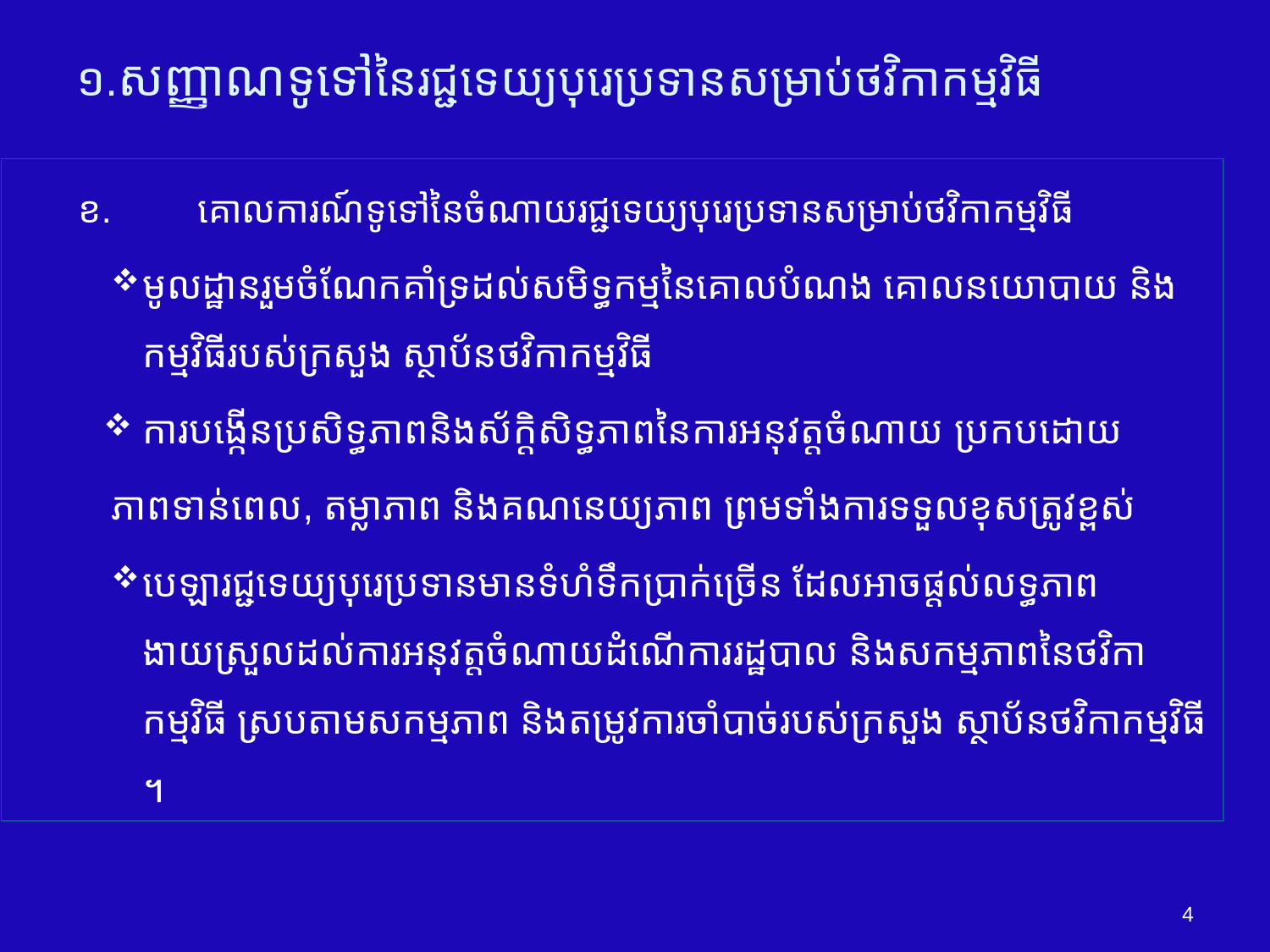

# ១.សញ្ញាណទូទៅនៃ​រជ្ជទេយ្យ​បុរេប្រទាន​សម្រាប់ថវិកាកម្មវិធី
ខ.	គោលការណ៍ទូទៅនៃចំណាយរជ្ជទេយ្យបុរេប្រទាន​សម្រាប់ថវិកាកម្មវិធី
មូលដ្ឋានរួមចំណែកគាំទ្រ​ដល់សមិទ្ធកម្ម​នៃគោលបំណង​ គោលនយោបាយ​ និង​កម្មវិធី​របស់​ក្រសួង ស្ថាប័នថវិកាកម្មវិធី
ការបង្កើនប្រសិទ្ធភាព​និងស័ក្តិសិទ្ធភាព​នៃការអនុវត្ត​ចំណាយ ប្រកបដោយ
	​ភាពទាន់​ពេល, តម្លាភាព និង​គណនេយ្យភាព​ ព្រមទាំងការទទួលខុសត្រូវ​ខ្ពស់​
បេឡារជ្ជទេយ្យបុរេប្រទាន​មានទំហំទឹកប្រាក់ច្រើន ដែលអាចផ្តល់លទ្ធភាពងាយស្រួល​ដល់ការអនុវត្តចំណាយដំណើការរដ្ឋបាល និង​សកម្មភាពនៃថវិកាកម្មវិធី ស្របតាម​សកម្មភាព​ និង​តម្រូវការ​ចាំបាច់​របស់​ក្រសួង ស្ថាប័នថវិកាកម្មវិធី​។

4